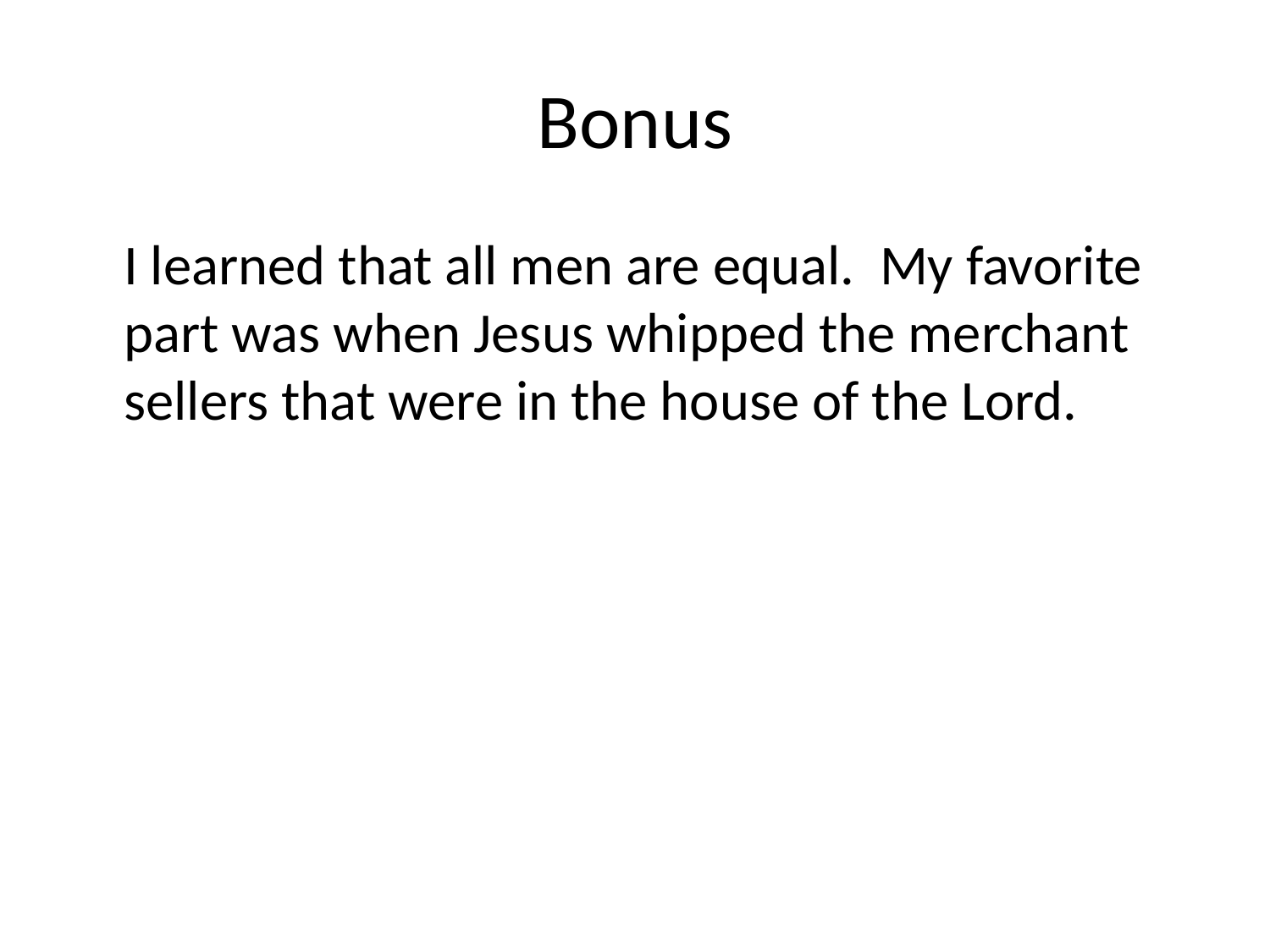

# Bonus
	I learned that all men are equal.  My favorite part was when Jesus whipped the merchant sellers that were in the house of the Lord.